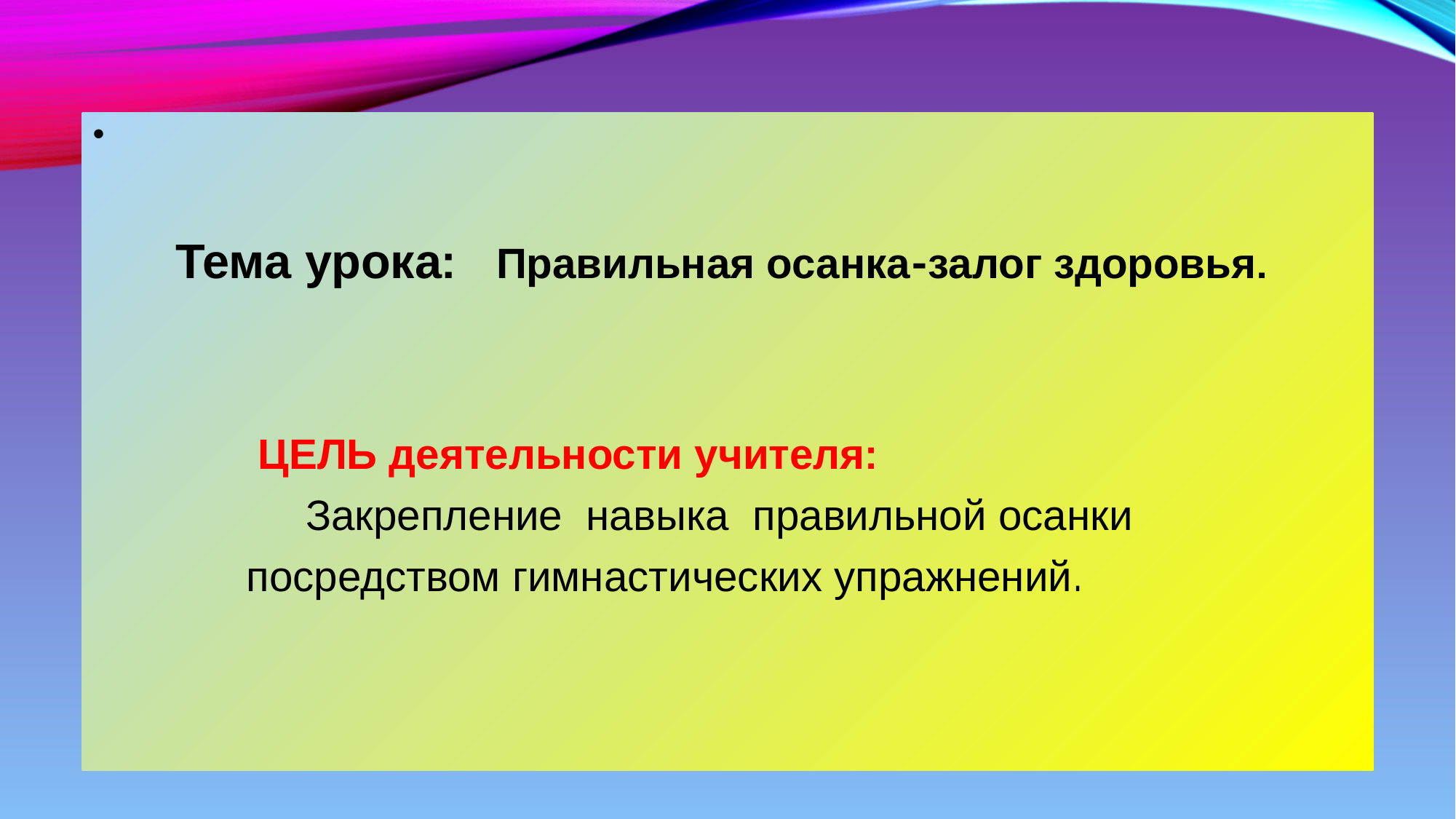

Тема урока:   Правильная осанка-залог здоровья.

              ЦЕЛЬ деятельности учителя:
                  Закрепление  навыка  правильной осанки
             посредством гимнастических упражнений.